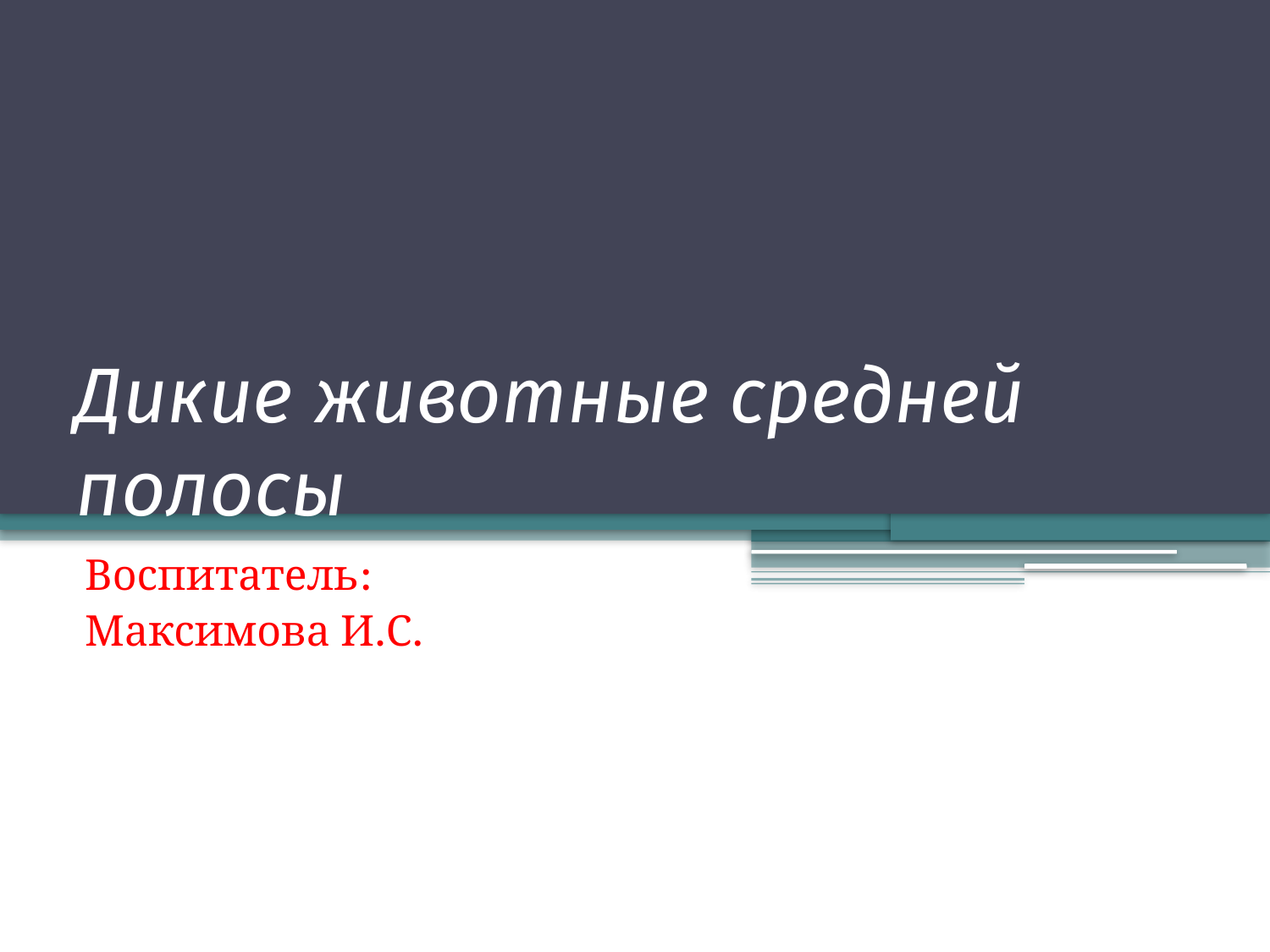

# Дикие животные средней полосы
Воспитатель:
Максимова И.С.